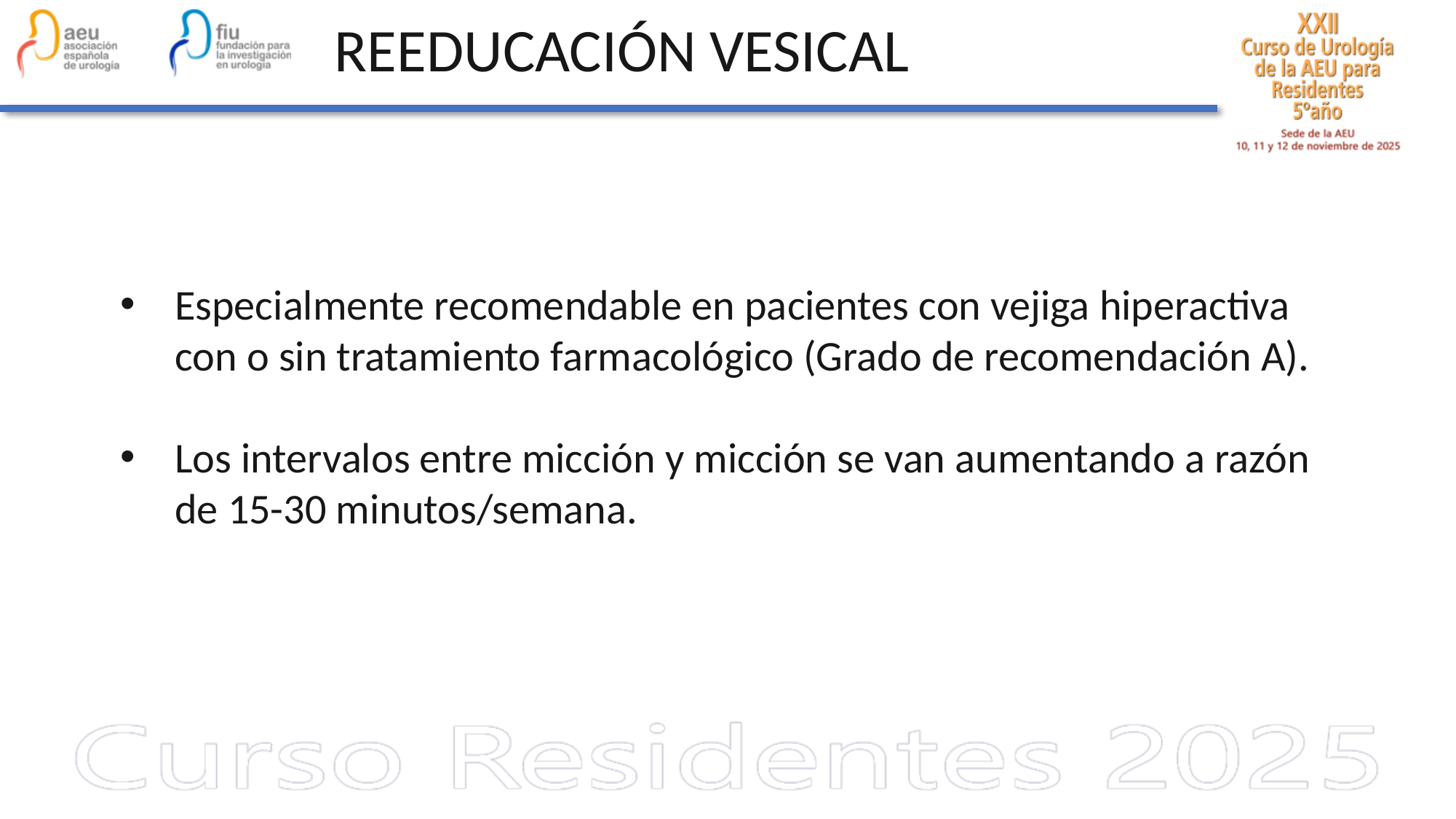

REEDUCACIÓN VESICAL
Especialmente recomendable en pacientes con vejiga hiperactiva con o sin tratamiento farmacológico (Grado de recomendación A).

Los intervalos entre micción y micción se van aumentando a razón de 15-30 minutos/semana.